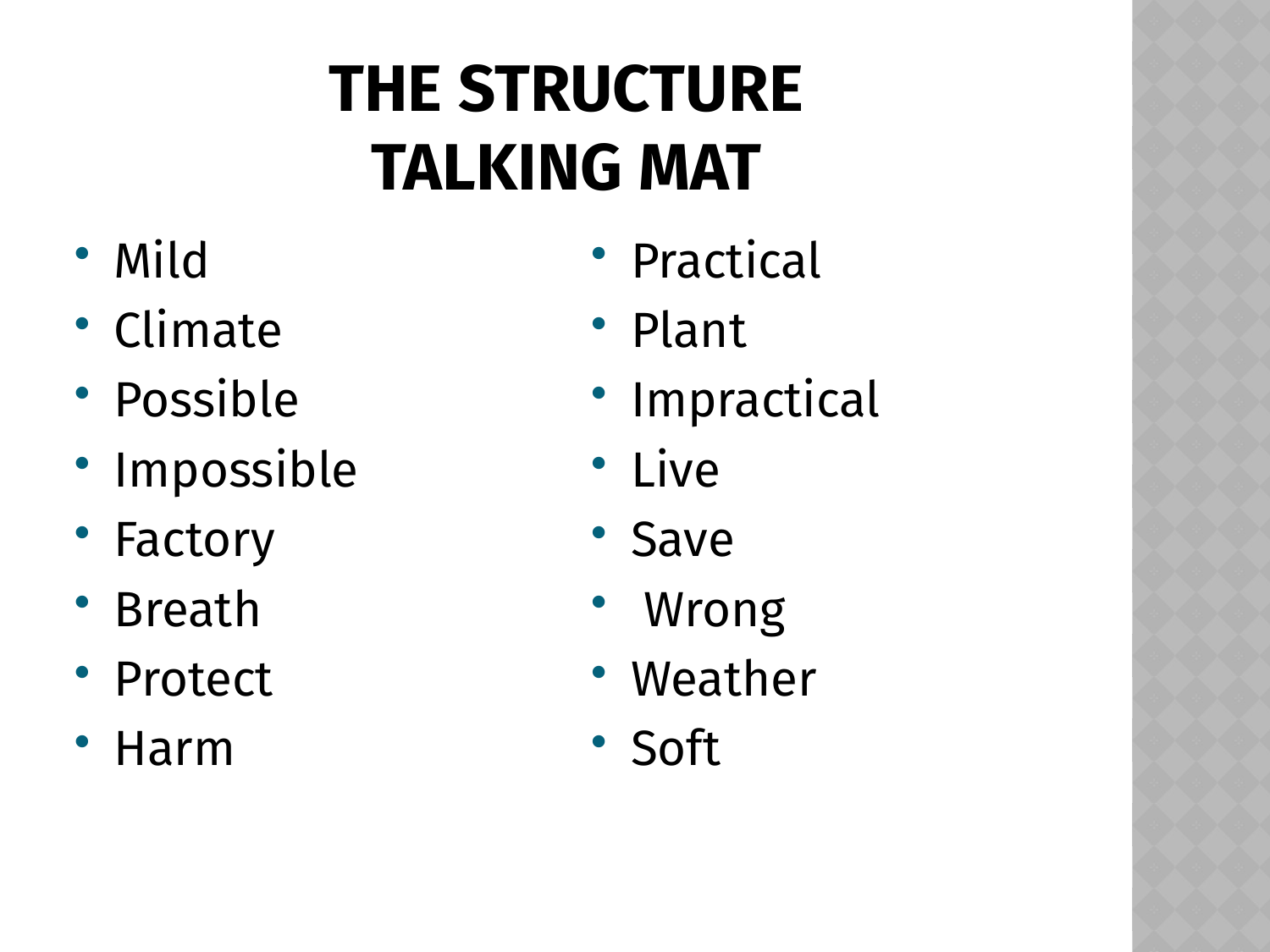

# The structure Talking mat
Mild
Climate
Possible
Impossible
Factory
Breath
Protect
Harm

Practical
Plant
Impractical
Live
Save
 Wrong
Weather
Soft